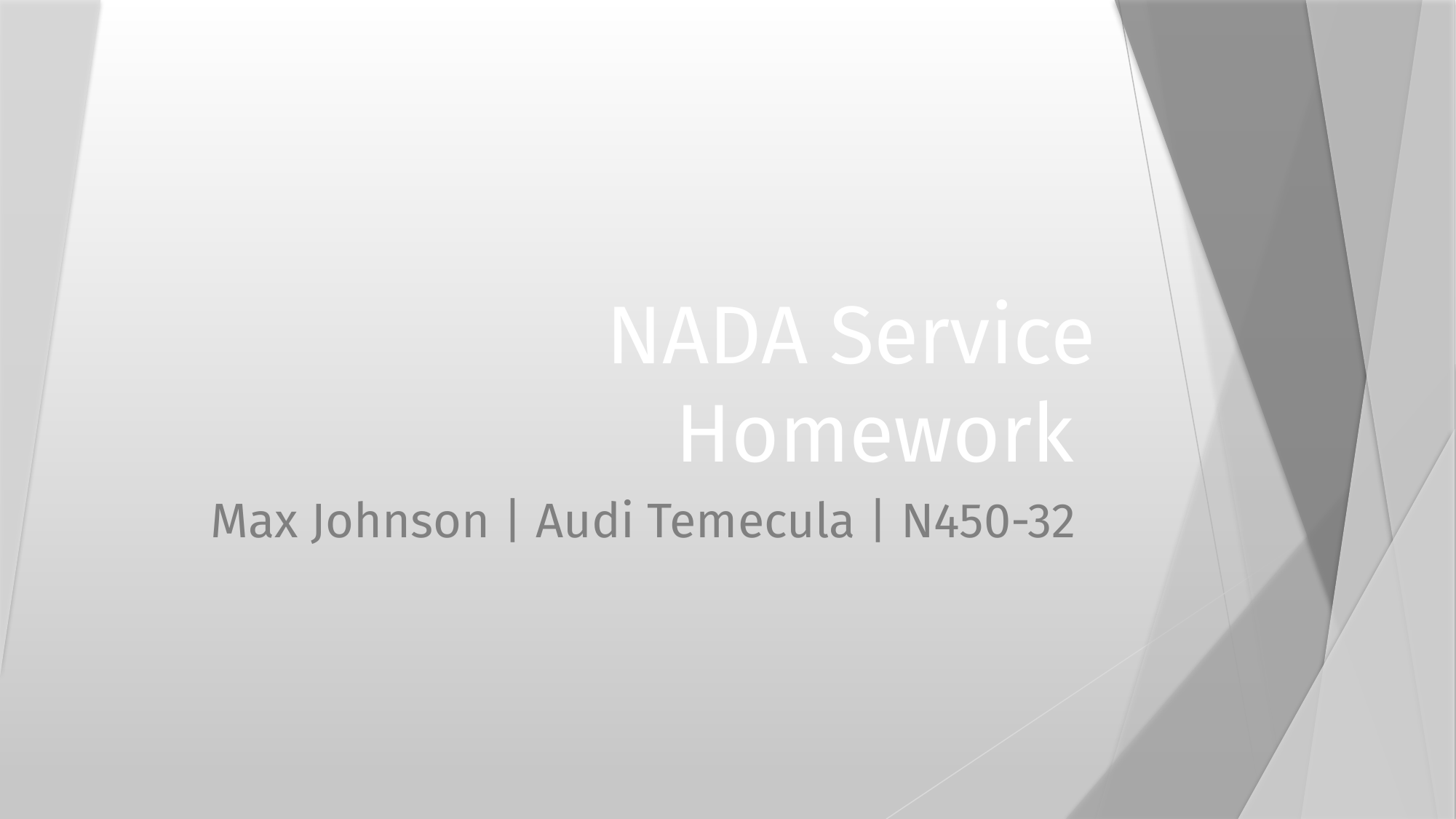

# NADA Service Homework
Max Johnson | Audi Temecula | N450-32